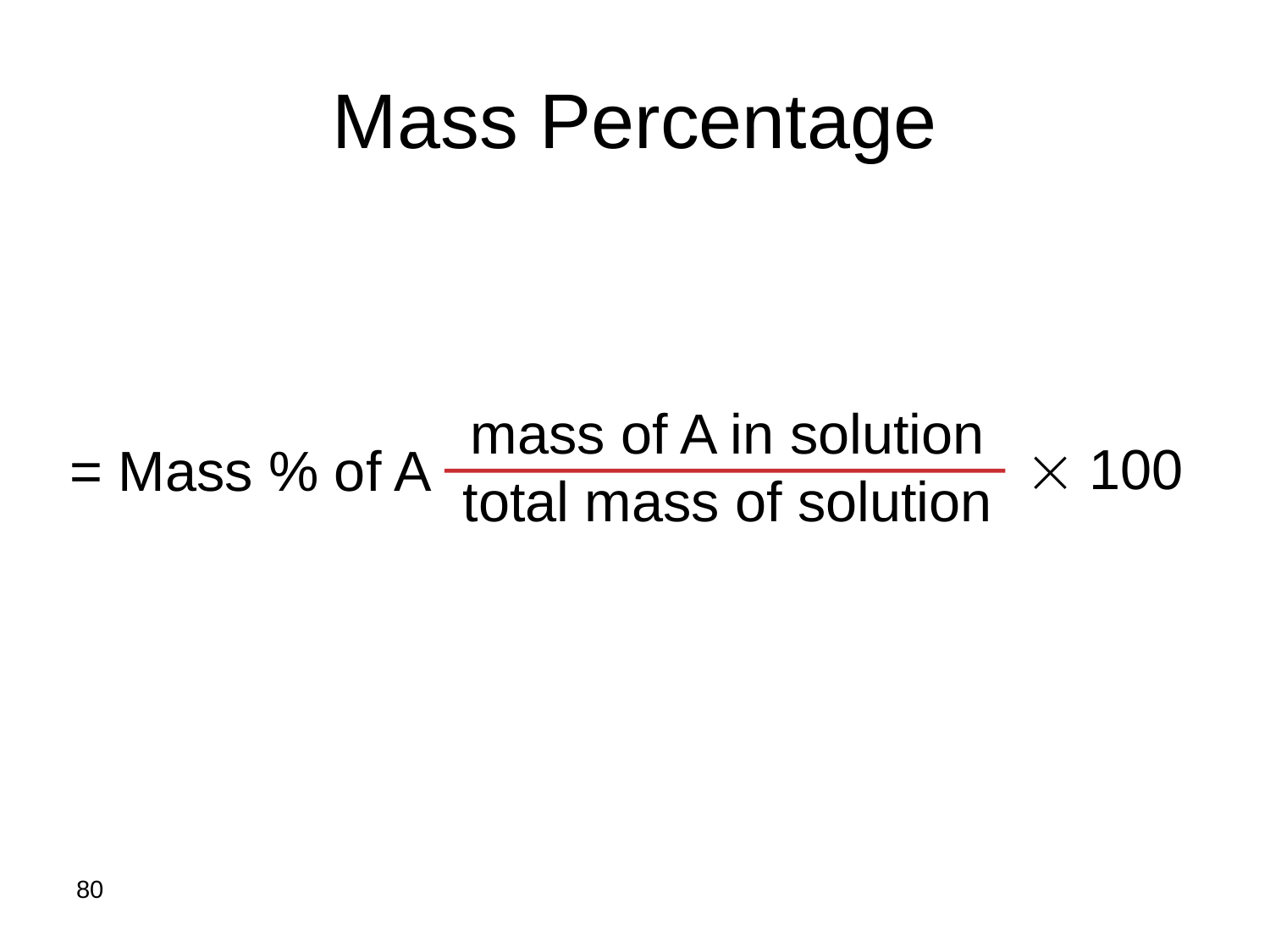

Mass Percentage
mass of A in solution
total mass of solution

× 100
Mass % of A =
80